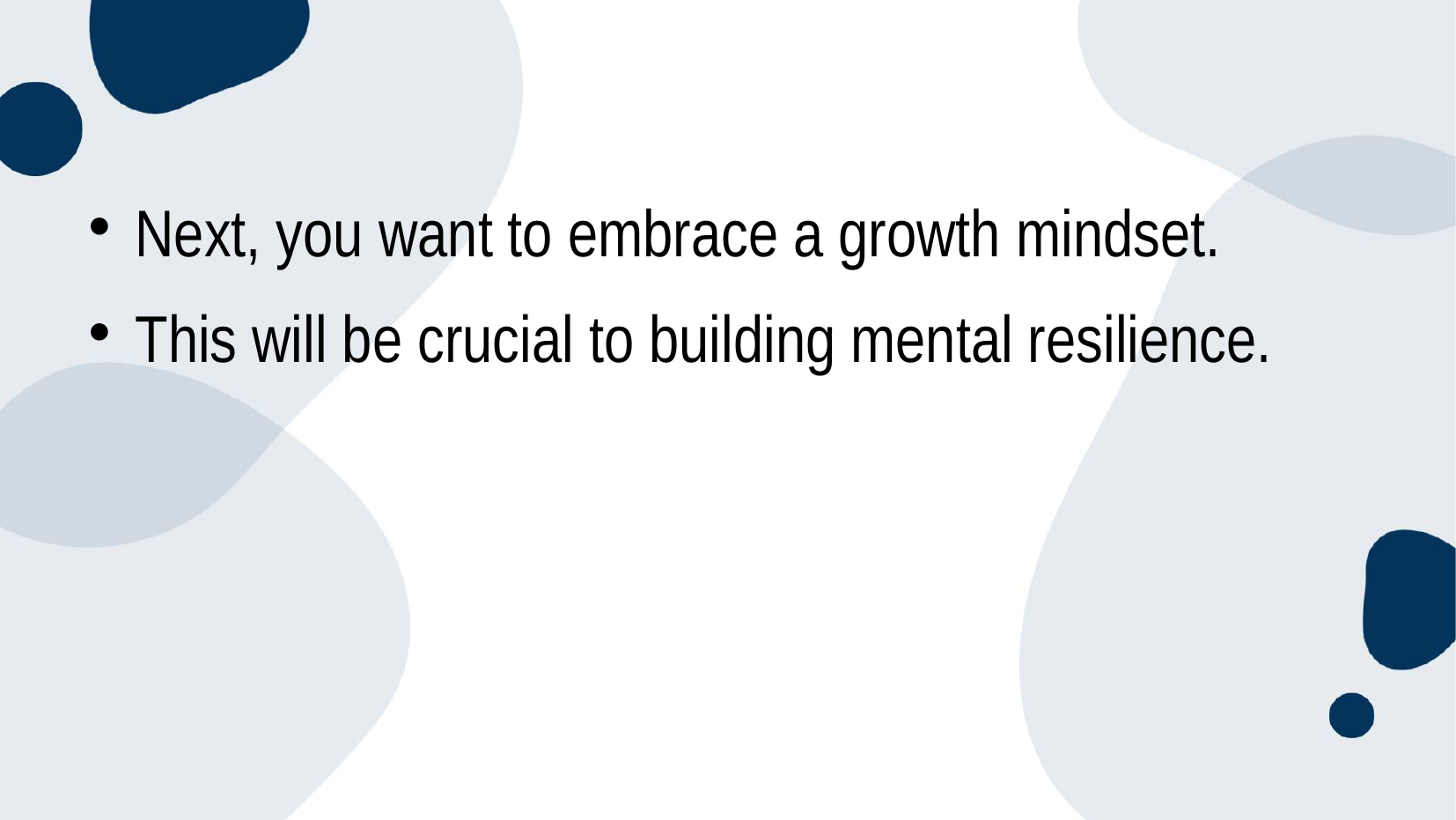

#
Next, you want to embrace a growth mindset.
This will be crucial to building mental resilience.